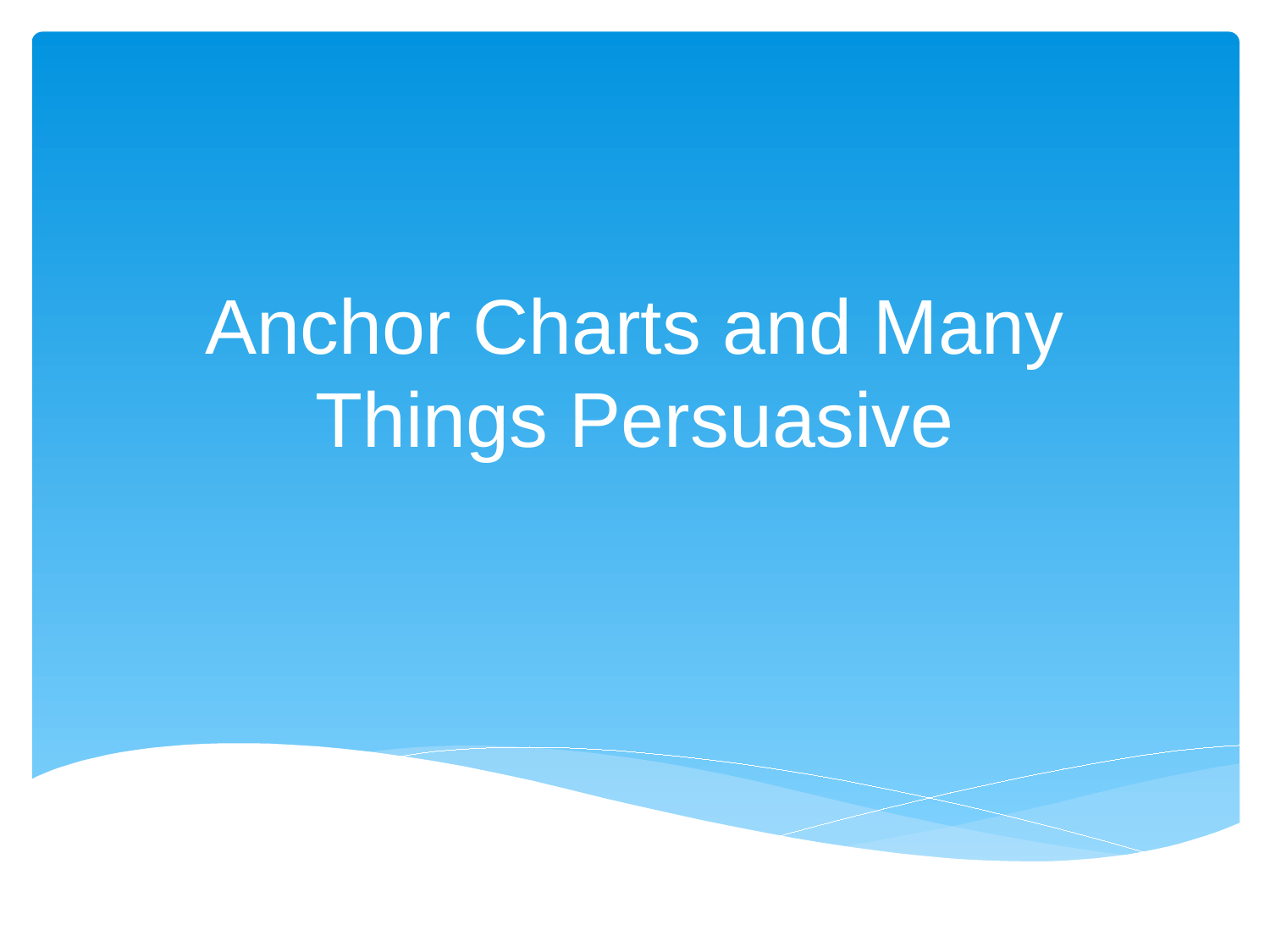

# Anchor Charts and Many Things Persuasive